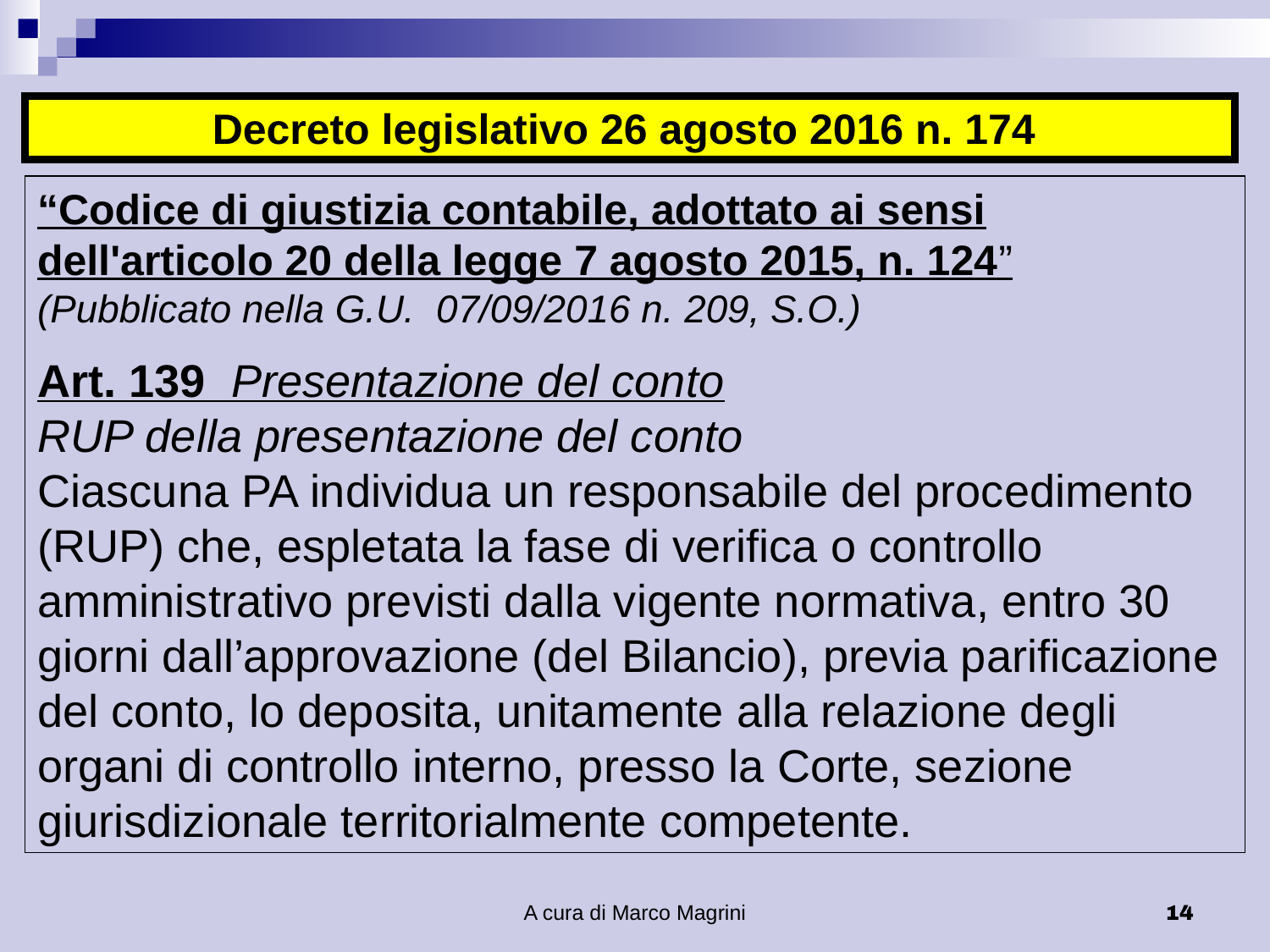

Decreto legislativo 26 agosto 2016 n. 174
“Codice di giustizia contabile, adottato ai sensi dell'articolo 20 della legge 7 agosto 2015, n. 124”
(Pubblicato nella G.U.  07/09/2016 n. 209, S.O.)

Art. 139  Presentazione del conto
RUP della presentazione del conto
Ciascuna PA individua un responsabile del procedimento (RUP) che, espletata la fase di verifica o controllo amministrativo previsti dalla vigente normativa, entro 30 giorni dall’approvazione (del Bilancio), previa parificazione del conto, lo deposita, unitamente alla relazione degli organi di controllo interno, presso la Corte, sezione giurisdizionale territorialmente competente.

A cura di Marco Magrini
14